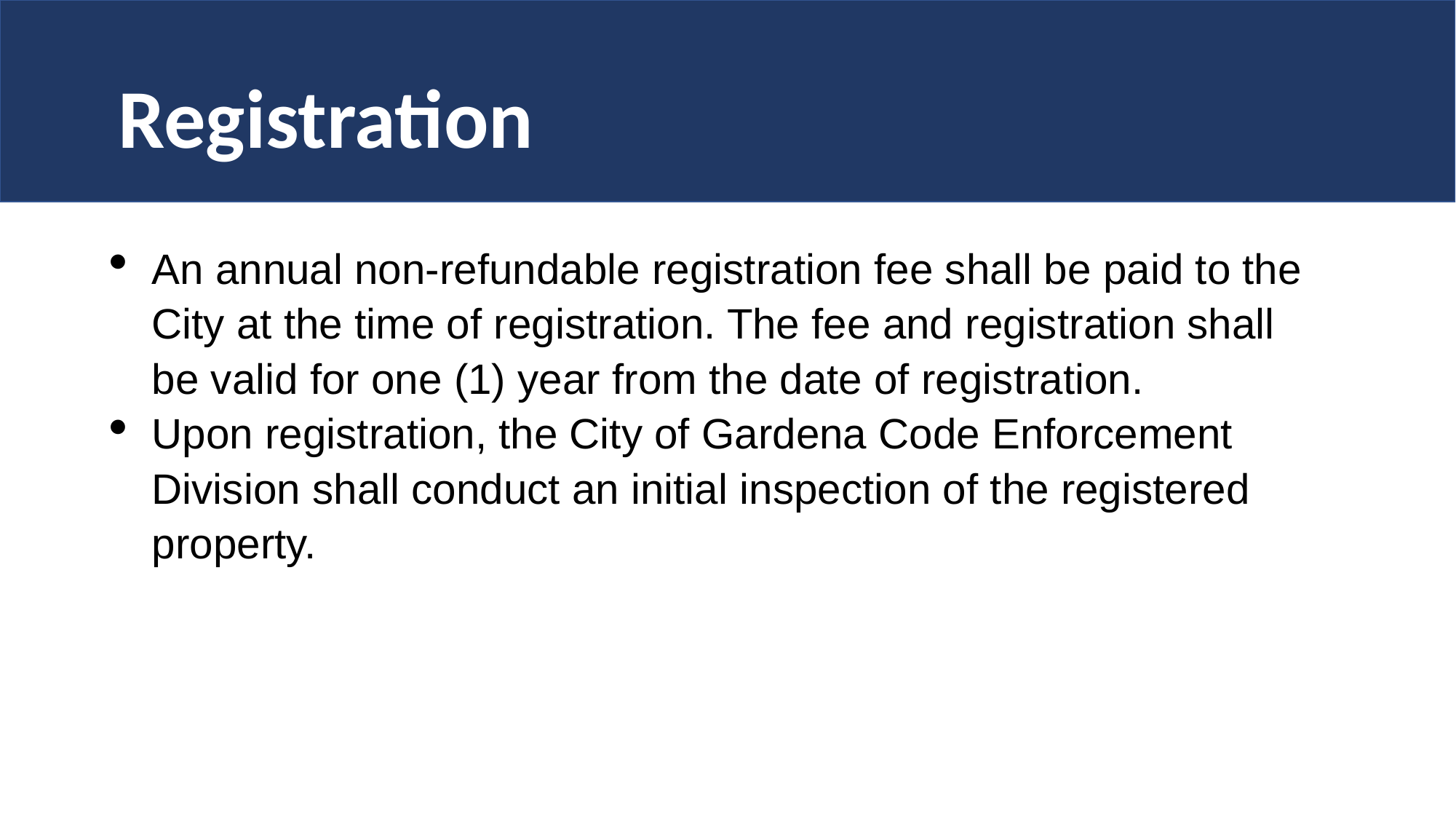

# Registration
An annual non-refundable registration fee shall be paid to the City at the time of registration. The fee and registration shall be valid for one (1) year from the date of registration.
Upon registration, the City of Gardena Code Enforcement Division shall conduct an initial inspection of the registered property.